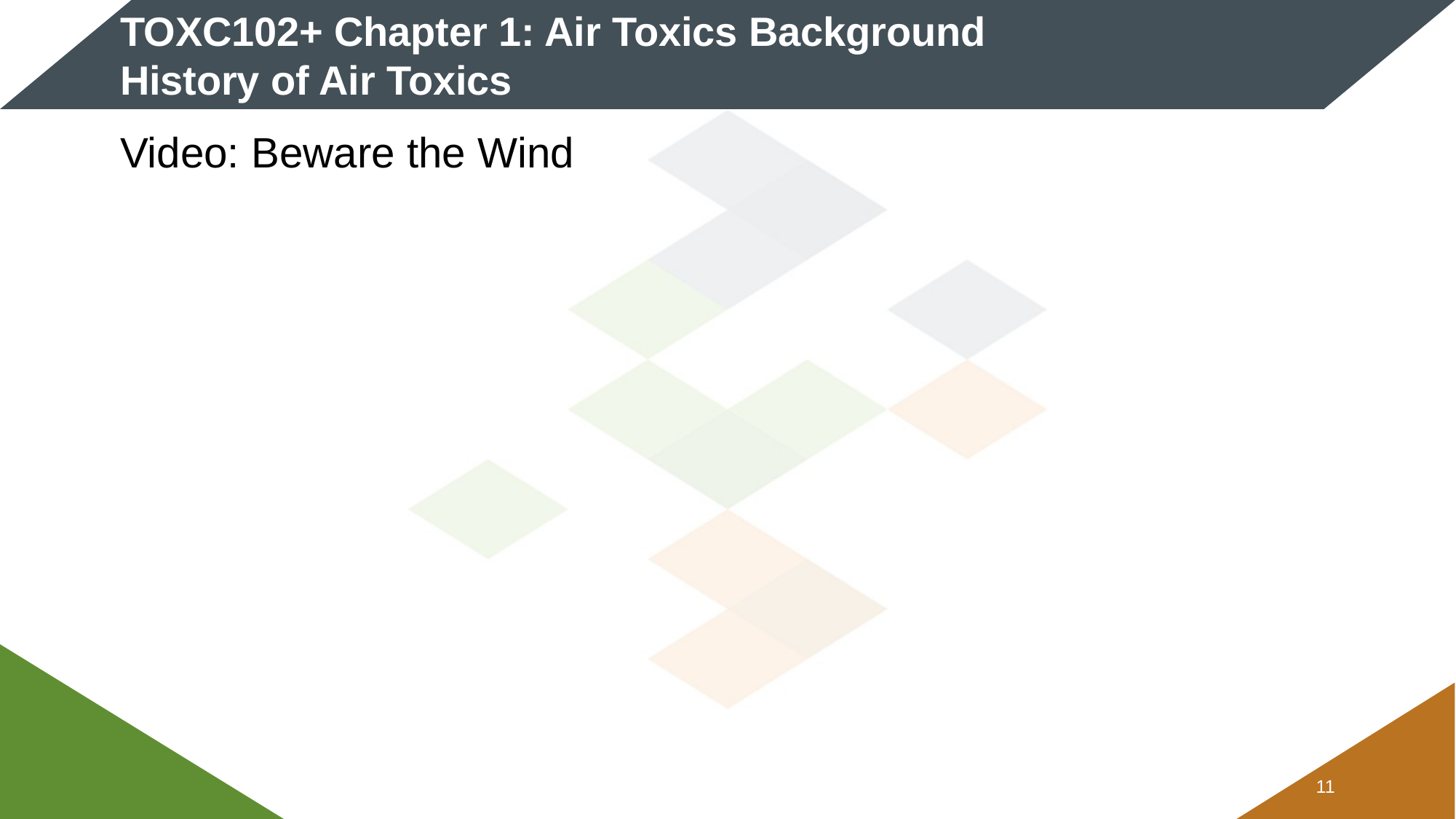

# TOXC102+ Chapter 1: Air Toxics Background History of Air Toxics
Video: Beware the Wind
11